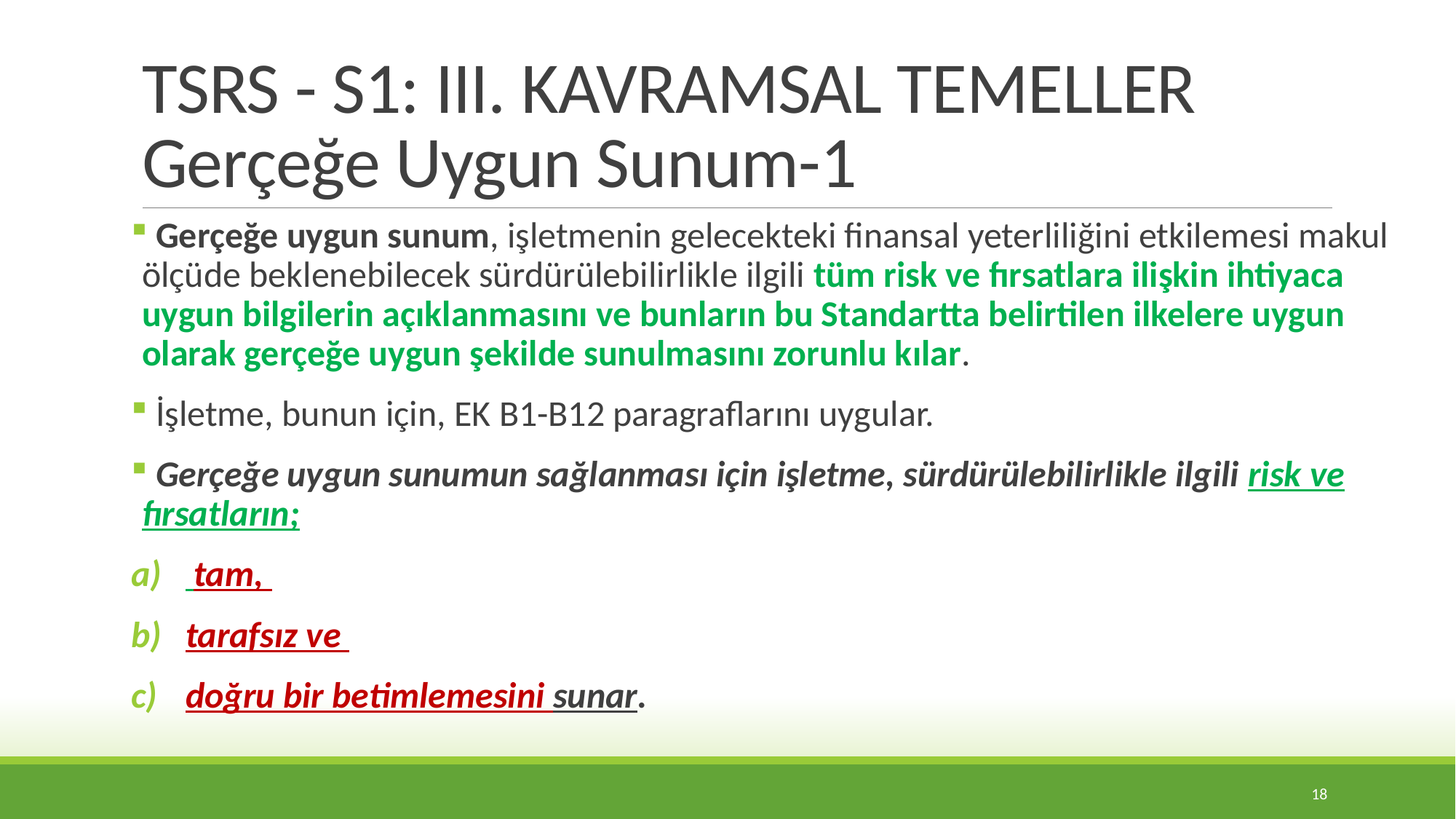

# TSRS - S1: III. KAVRAMSAL TEMELLER Gerçeğe Uygun Sunum-1
 Gerçeğe uygun sunum, işletmenin gelecekteki finansal yeterliliğini etkilemesi makul ölçüde beklenebilecek sürdürülebilirlikle ilgili tüm risk ve fırsatlara ilişkin ihtiyaca uygun bilgilerin açıklanmasını ve bunların bu Standartta belirtilen ilkelere uygun olarak gerçeğe uygun şekilde sunulmasını zorunlu kılar.
 İşletme, bunun için, EK B1-B12 paragraflarını uygular.
 Gerçeğe uygun sunumun sağlanması için işletme, sürdürülebilirlikle ilgili risk ve fırsatların;
 tam,
tarafsız ve
doğru bir betimlemesini sunar.
18